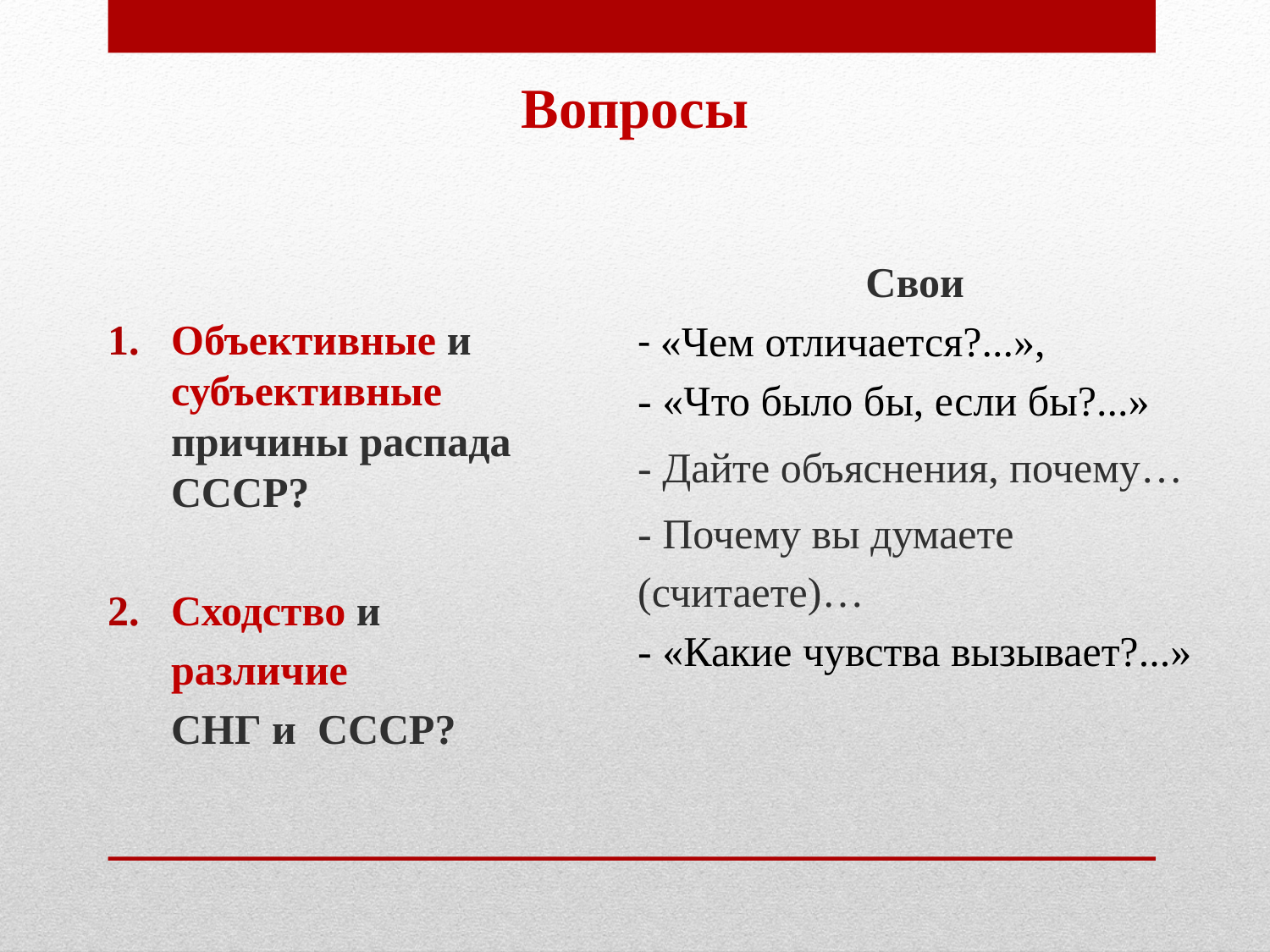

# Вопросы
Свои
- «Чем отличается?...»,
- «Что было бы, если бы?...»
- Дайте объяснения, почему…
- Почему вы думаете (считаете)…
- «Какие чувства вызывает?...»

Объективные и субъективные  причины распада СССР?

Сходство и
      различие
      СНГ и  СССР?